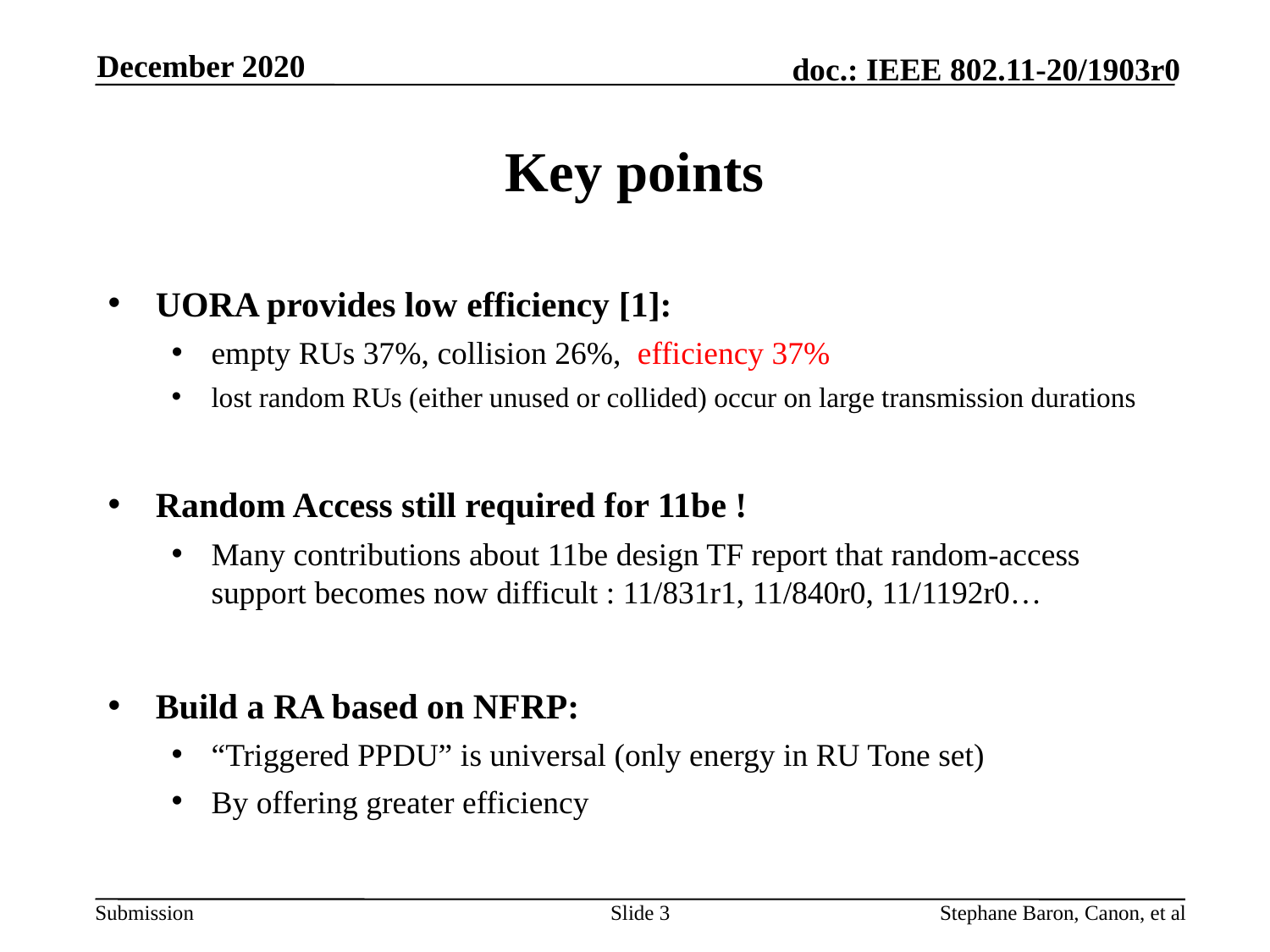

December 2020
# Key points
UORA provides low efficiency [1]:
empty RUs 37%, collision 26%,  efficiency 37%
lost random RUs (either unused or collided) occur on large transmission durations

Random Access still required for 11be !
Many contributions about 11be design TF report that random-access support becomes now difficult : 11/831r1, 11/840r0, 11/1192r0…

Build a RA based on NFRP:
“Triggered PPDU” is universal (only energy in RU Tone set)
By offering greater efficiency
Slide 3
Stephane Baron, Canon, et al